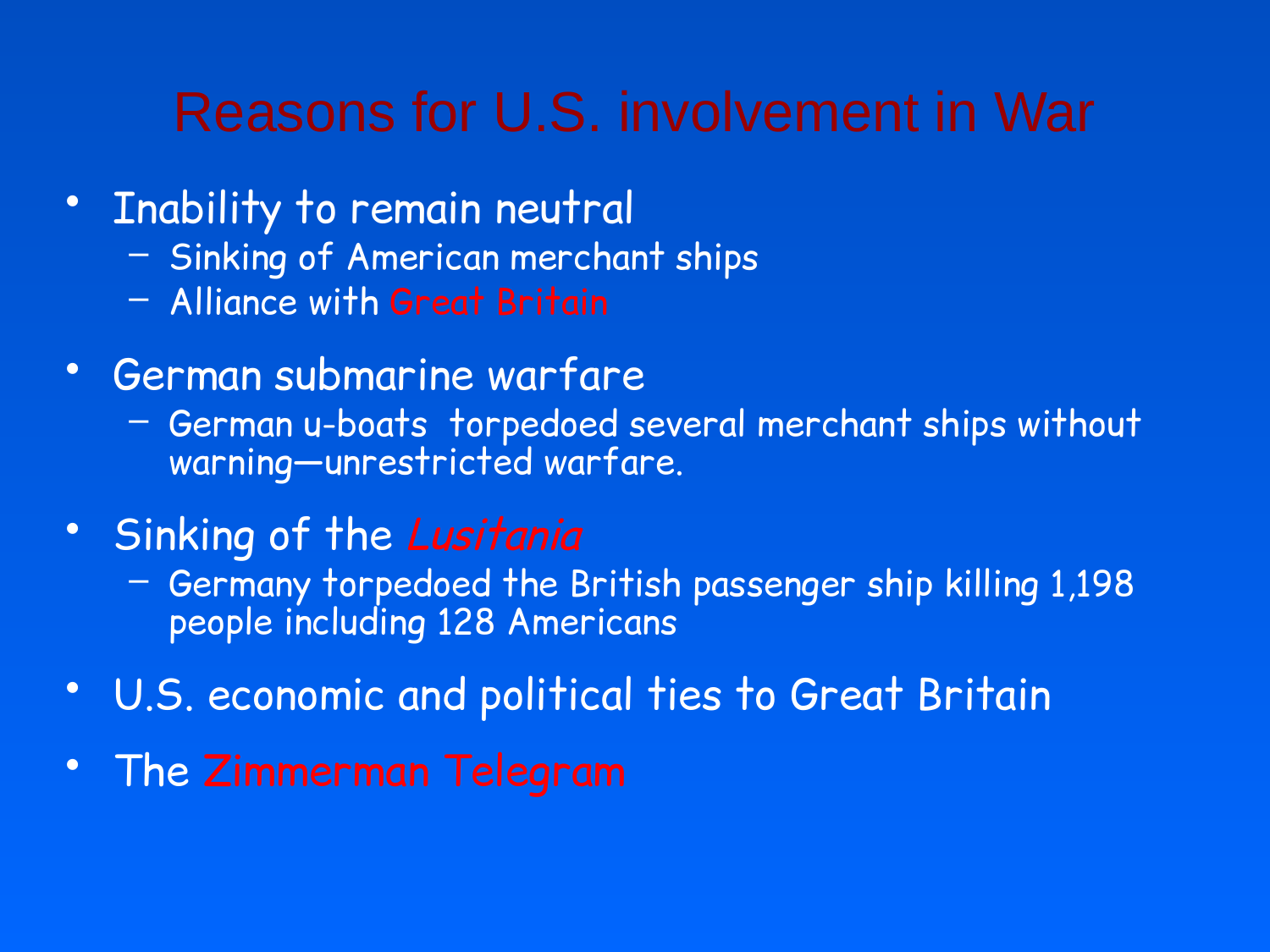

# Reasons for U.S. involvement in War
Inability to remain neutral
Sinking of American merchant ships
Alliance with Great Britain

German submarine warfare
German u-boats  torpedoed several merchant ships without warning—unrestricted warfare.

Sinking of the Lusitania
Germany torpedoed the British passenger ship killing 1,198 people including 128 Americans

U.S. economic and political ties to Great Britain

The Zimmerman Telegram